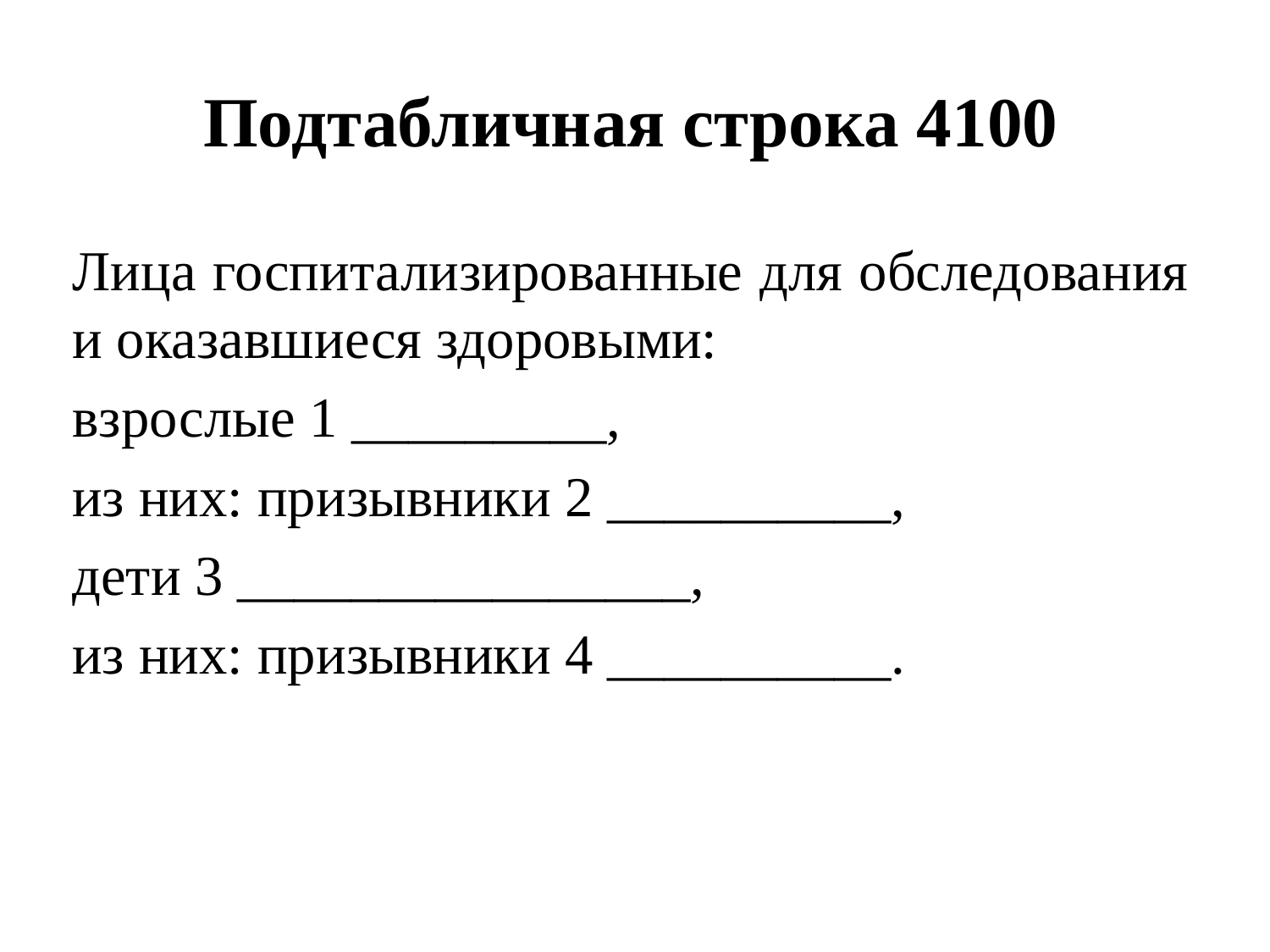

# Подтабличная строка 4100
Лица госпитализированные для обследования и оказавшиеся здоровыми:
взрослые 1 _________,
из них: призывники 2 __________,
дети 3 ________________,
из них: призывники 4 __________.